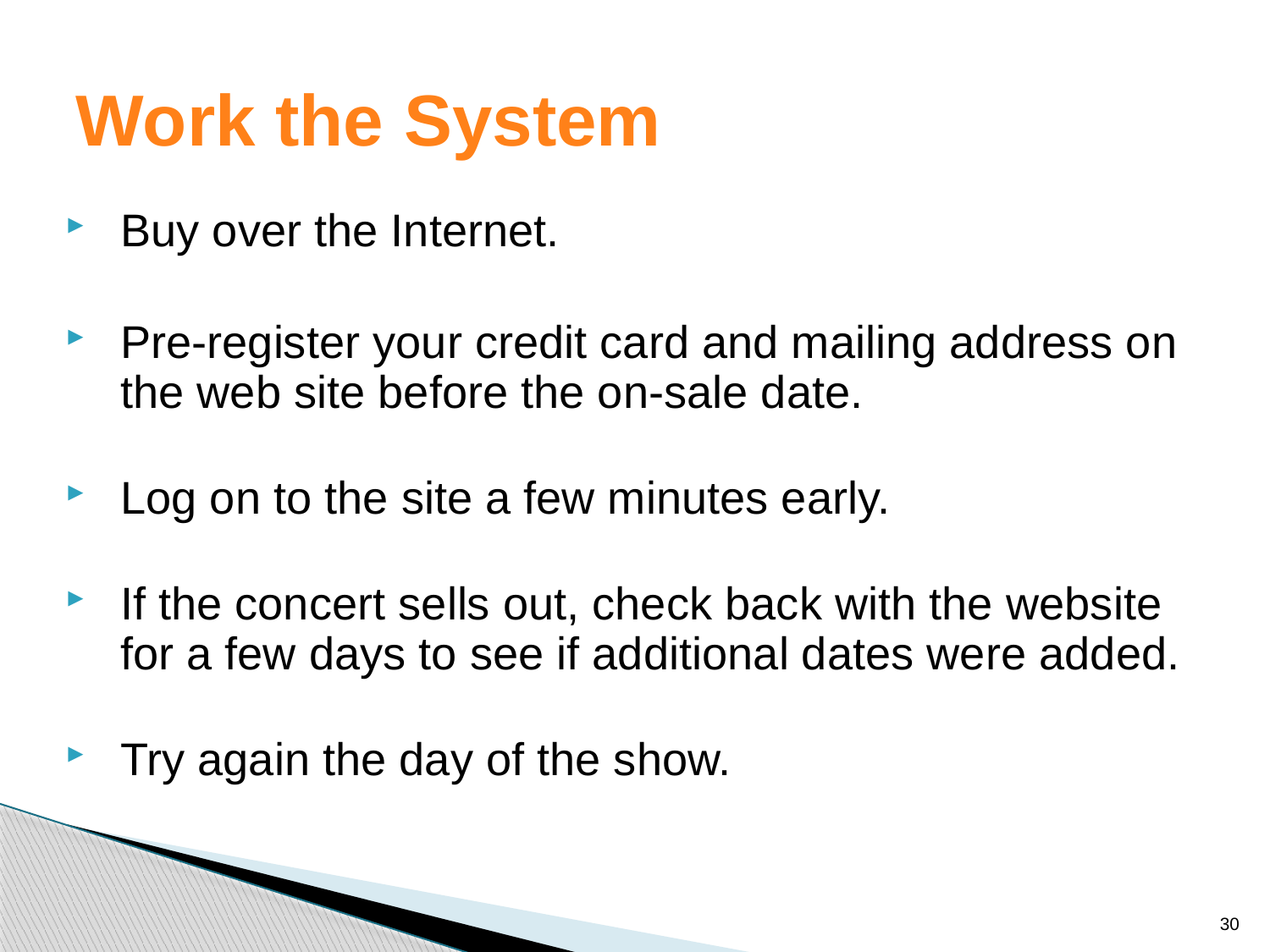

# Work the System
Buy over the Internet.
Pre-register your credit card and mailing address on the web site before the on-sale date.
Log on to the site a few minutes early.
If the concert sells out, check back with the website for a few days to see if additional dates were added.
Try again the day of the show.
30